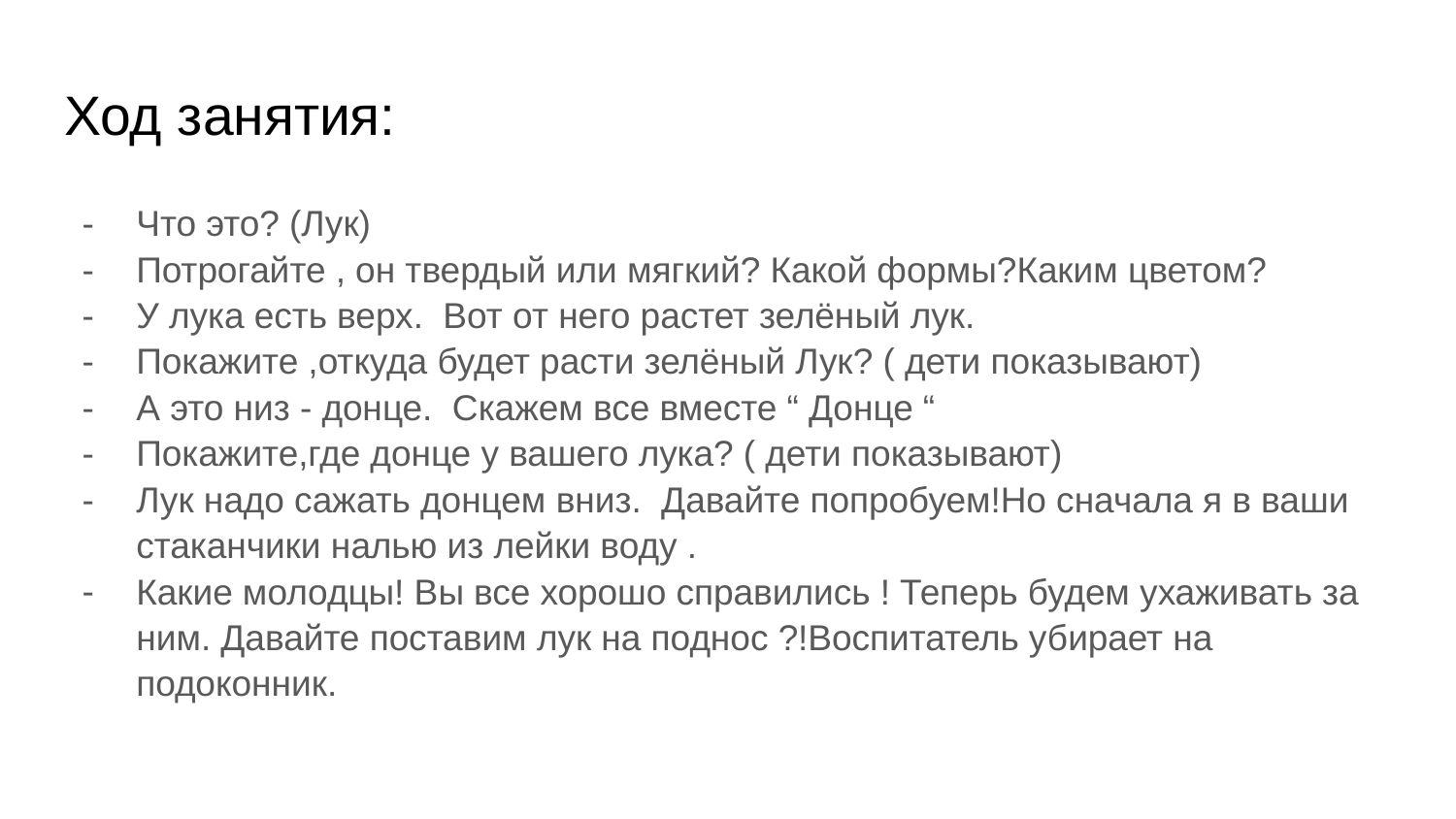

# Ход занятия:
Что это? (Лук)
Потрогайте , он твердый или мягкий? Какой формы?Каким цветом?
У лука есть верх.  Вот от него растет зелёный лук.
Покажите ,откуда будет расти зелёный Лук? ( дети показывают)
А это низ - донце.  Скажем все вместе “ Донце “
Покажите,где донце у вашего лука? ( дети показывают)
Лук надо сажать донцем вниз.  Давайте попробуем!Но сначала я в ваши стаканчики налью из лейки воду .
Какие молодцы! Вы все хорошо справились ! Теперь будем ухаживать за ним. Давайте поставим лук на поднос ?!Воспитатель убирает на подоконник.